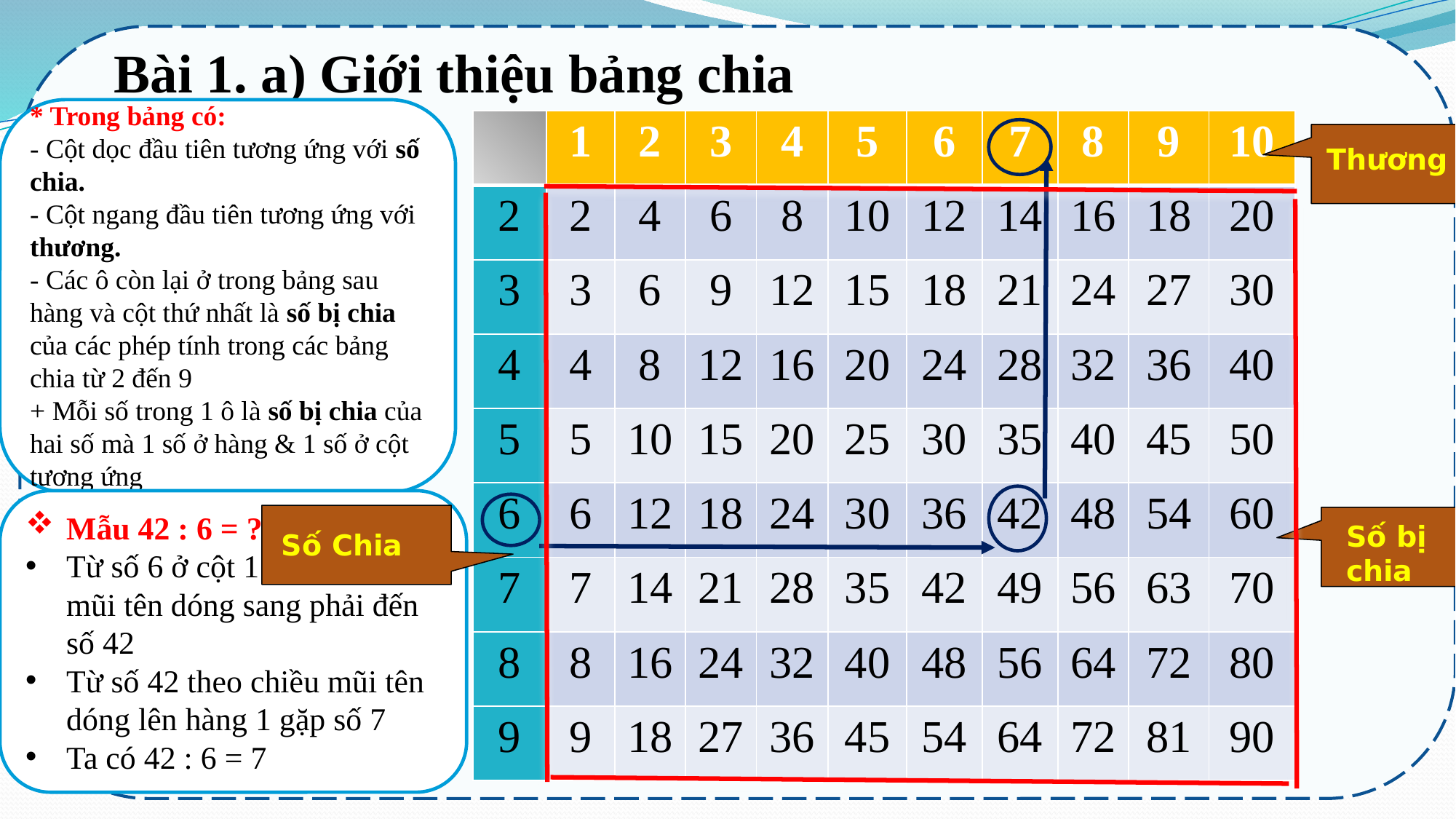

Bài 1. a) Giới thiệu bảng chia

* Trong bảng có:
- Cột dọc đầu tiên tương ứng với số chia.
- Cột ngang đầu tiên tương ứng với thương.
- Các ô còn lại ở trong bảng sau hàng và cột thứ nhất là số bị chia  của các phép tính trong các bảng chia từ 2 đến 9
+ Mỗi số trong 1 ô là số bị chia của hai số mà 1 số ở hàng & 1 số ở cột tương ứng

|  | 1 | 2 | 3 | 4 | 5 | 6 | 7 | 8 | 9 | 10 |
| --- | --- | --- | --- | --- | --- | --- | --- | --- | --- | --- |
| 2 | 2 | 4 | 6 | 8 | 10 | 12 | 14 | 16 | 18 | 20 |
| 3 | 3 | 6 | 9 | 12 | 15 | 18 | 21 | 24 | 27 | 30 |
| 4 | 4 | 8 | 12 | 16 | 20 | 24 | 28 | 32 | 36 | 40 |
| 5 | 5 | 10 | 15 | 20 | 25 | 30 | 35 | 40 | 45 | 50 |
| 6 | 6 | 12 | 18 | 24 | 30 | 36 | 42 | 48 | 54 | 60 |
| 7 | 7 | 14 | 21 | 28 | 35 | 42 | 49 | 56 | 63 | 70 |
| 8 | 8 | 16 | 24 | 32 | 40 | 48 | 56 | 64 | 72 | 80 |
| 9 | 9 | 18 | 27 | 36 | 45 | 54 | 64 | 72 | 81 | 90 |

Thương

Mẫu 42 : 6 = ?
Từ số 6 ở cột 1 theo chiều mũi tên dóng sang phải đến số 42
Từ số 42 theo chiều mũi tên dóng lên hàng 1 gặp số 7
Ta có 42 : 6 = 7

Số bị chia
Số Chia